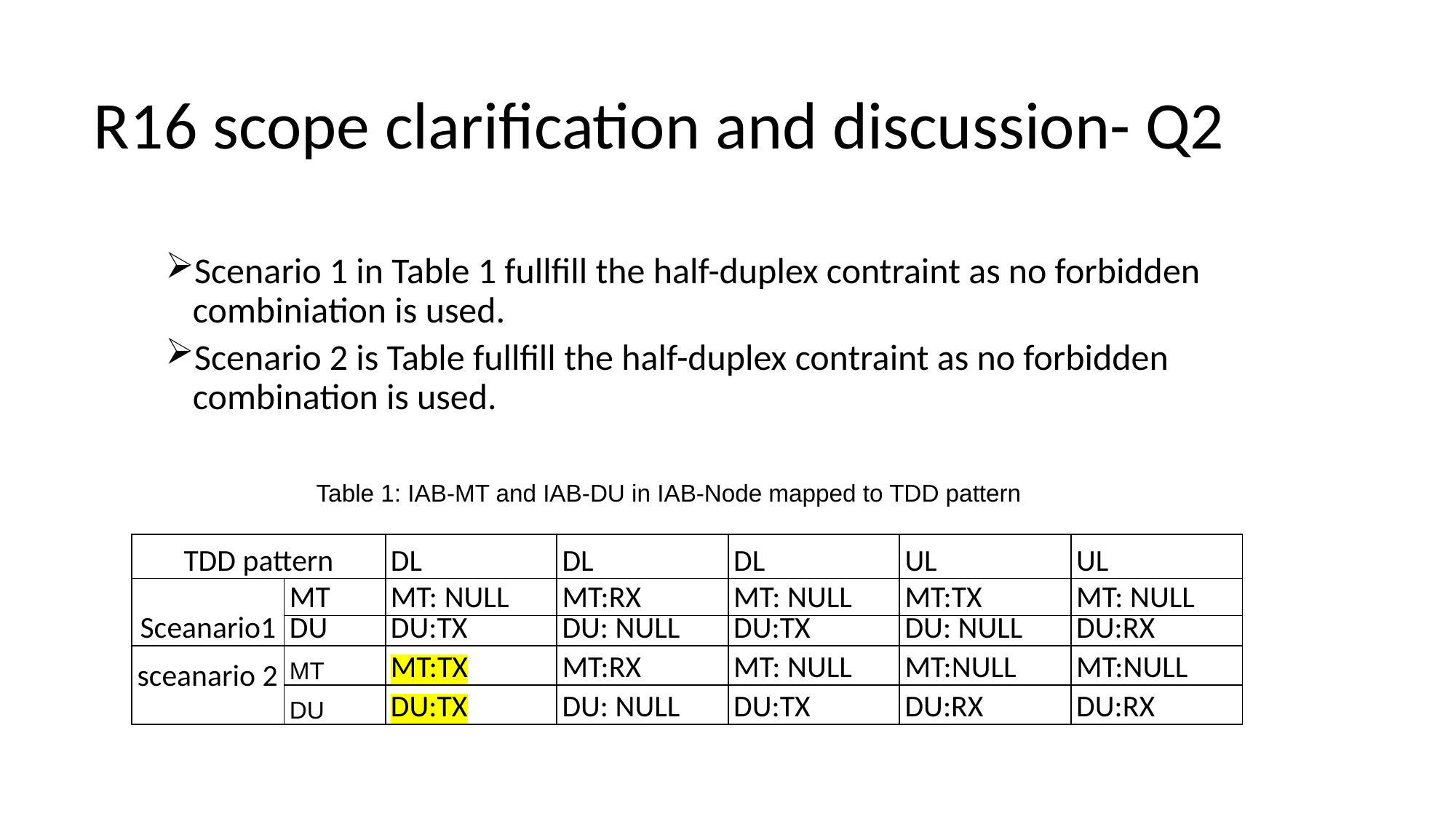

# R16 scope clarification and discussion- Q2

Scenario 1 in Table 1 fullfill the half-duplex contraint as no forbidden combiniation is used.
Scenario 2 is Table fullfill the half-duplex contraint as no forbidden combination is used.

Table 1: IAB-MT and IAB-DU in IAB-Node mapped to TDD pattern

| TDD pattern |  | DL | DL | DL | UL | UL |
| --- | --- | --- | --- | --- | --- | --- |
| Sceanario1 | MT | MT: NULL | MT:RX | MT: NULL | MT:TX | MT: NULL |
|  | DU | DU:TX | DU: NULL | DU:TX | DU: NULL | DU:RX |
| sceanario 2 | MT | MT:TX | MT:RX | MT: NULL | MT:NULL | MT:NULL |
|  | DU | DU:TX | DU: NULL | DU:TX | DU:RX | DU:RX |